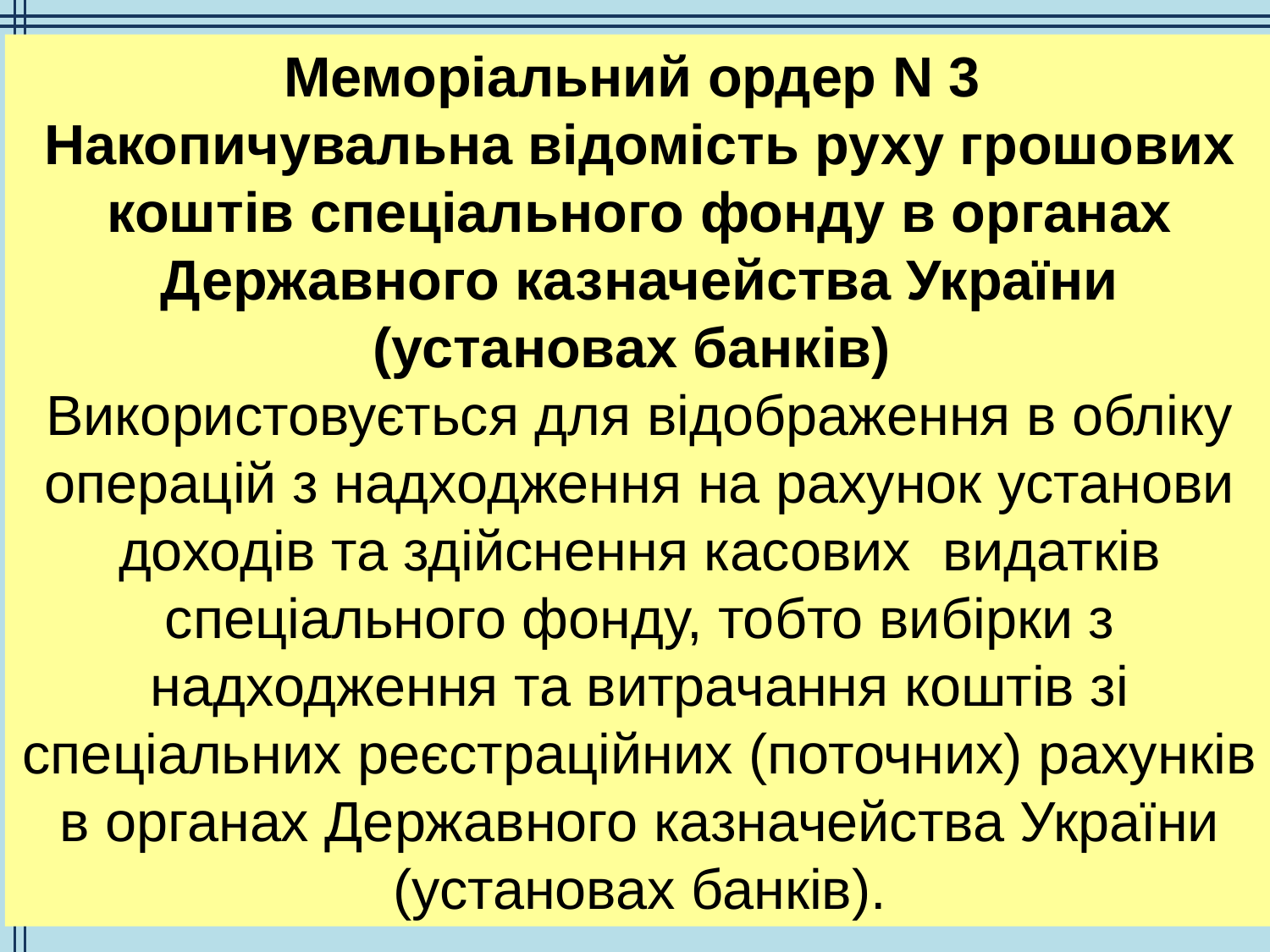

Меморіальний ордер N 3
Накопичувальна відомість руху грошових коштів спеціального фонду в органах Державного казначейства України (установах банків)
Використовується для відображення в обліку операцій з надходження на рахунок установи доходів та здійснення касових  видатків спеціального фонду, тобто вибірки з надходження та витрачання коштів зі спеціальних реєстраційних (поточних) рахунків в органах Державного казначейства України (установах банків).